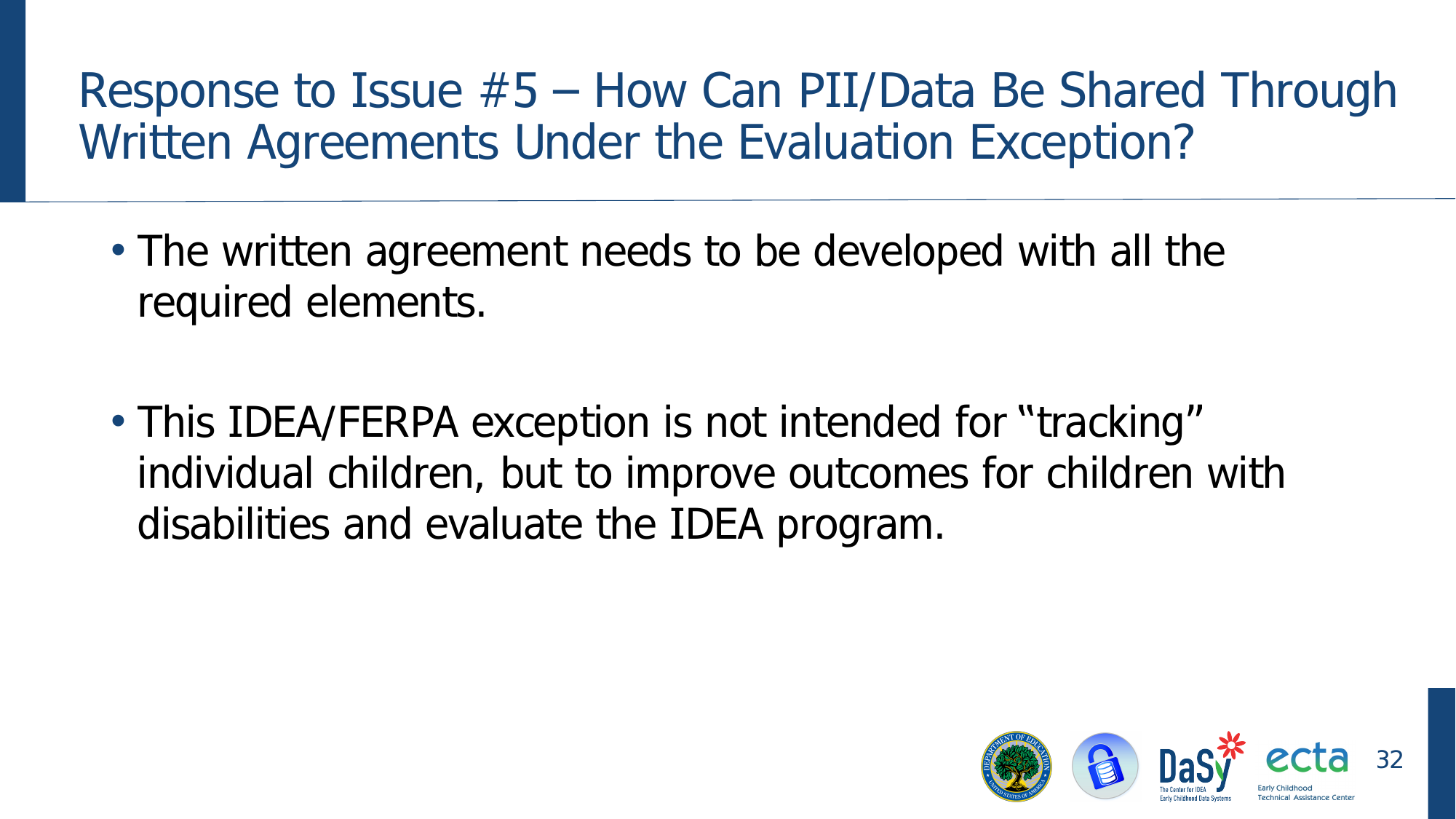

# Response to Issue #5 – How Can PII/Data Be Shared Through Written Agreements Under the Evaluation Exception? (con’t)
The written agreement needs to be developed with all the required elements.
This IDEA/FERPA exception is not intended for “tracking” individual children, but to improve outcomes for children with disabilities and evaluate the IDEA program.